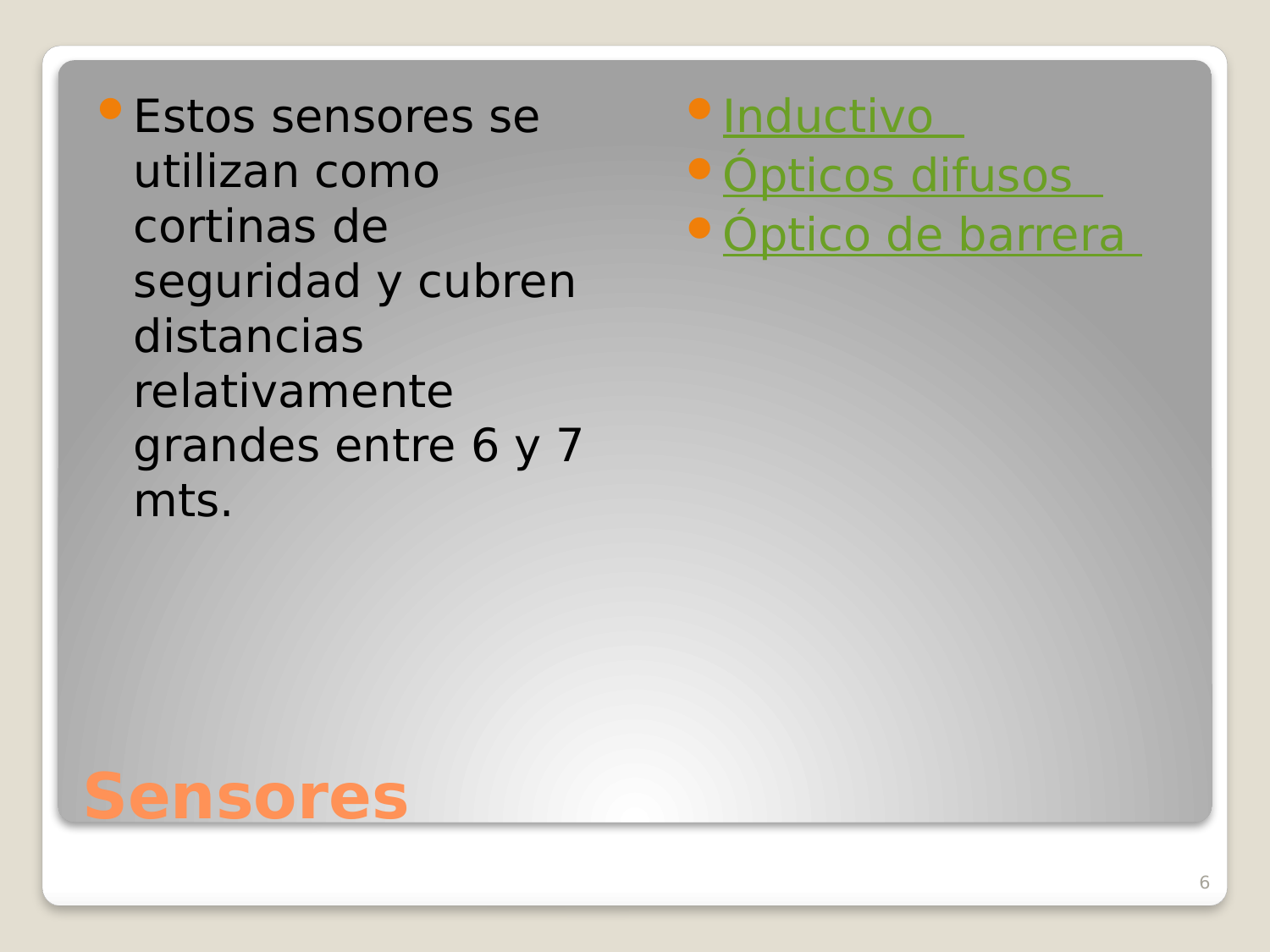

Estos sensores se utilizan como cortinas de seguridad y cubren distancias relativamente grandes entre 6 y 7 mts.
Inductivo
Ópticos difusos
Óptico de barrera
# Sensores
6